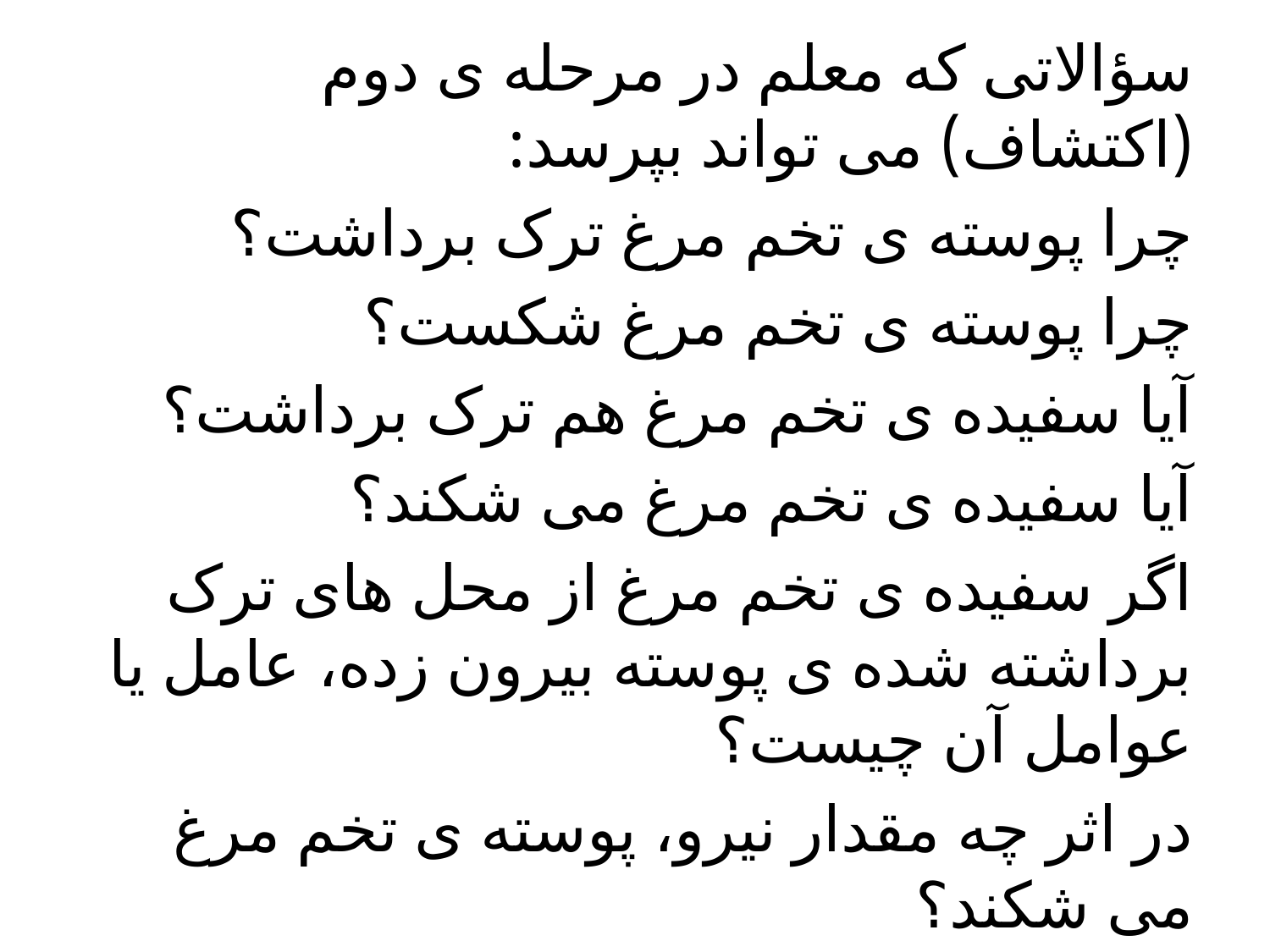

سؤالاتی که معلم در مرحله ی دوم (اکتشاف) می تواند بپرسد:
چرا پوسته ی تخم مرغ ترک برداشت؟
چرا پوسته ی تخم مرغ شکست؟
آیا سفیده ی تخم مرغ هم ترک برداشت؟
آیا سفیده ی تخم مرغ می شکند؟
اگر سفیده ی تخم مرغ از محل های ترک برداشته شده ی پوسته بیرون زده، عامل یا عوامل آن چیست؟
در اثر چه مقدار نیرو، پوسته ی تخم مرغ می شکند؟